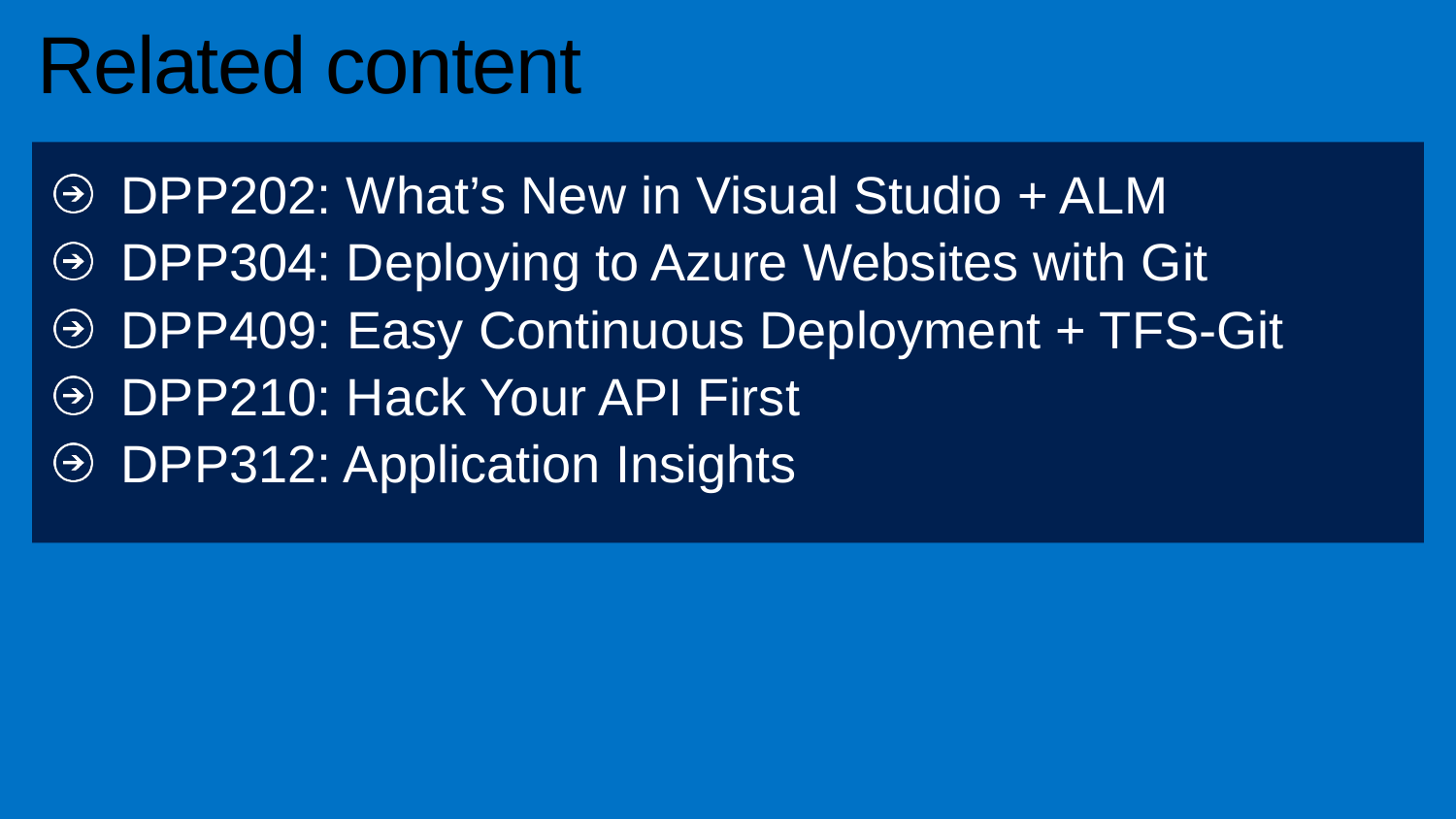

# Related content

DPP202: What’s New in Visual Studio + ALM
DPP304: Deploying to Azure Websites with Git
DPP409: Easy Continuous Deployment + TFS-Git
DPP210: Hack Your API First
DPP312: Application Insights